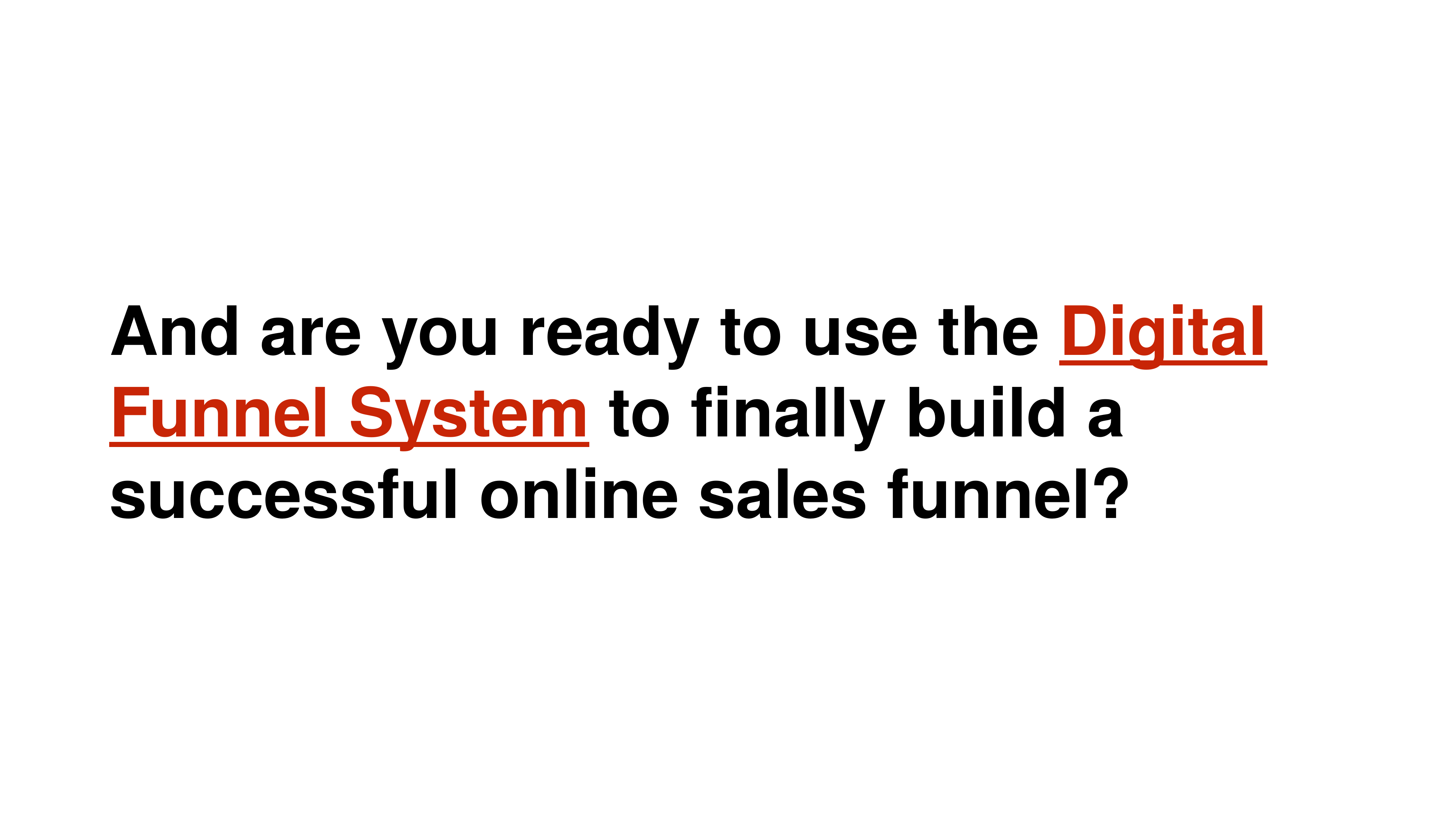

# And are you ready to use the Digital Funnel System to finally build a successful online sales funnel?